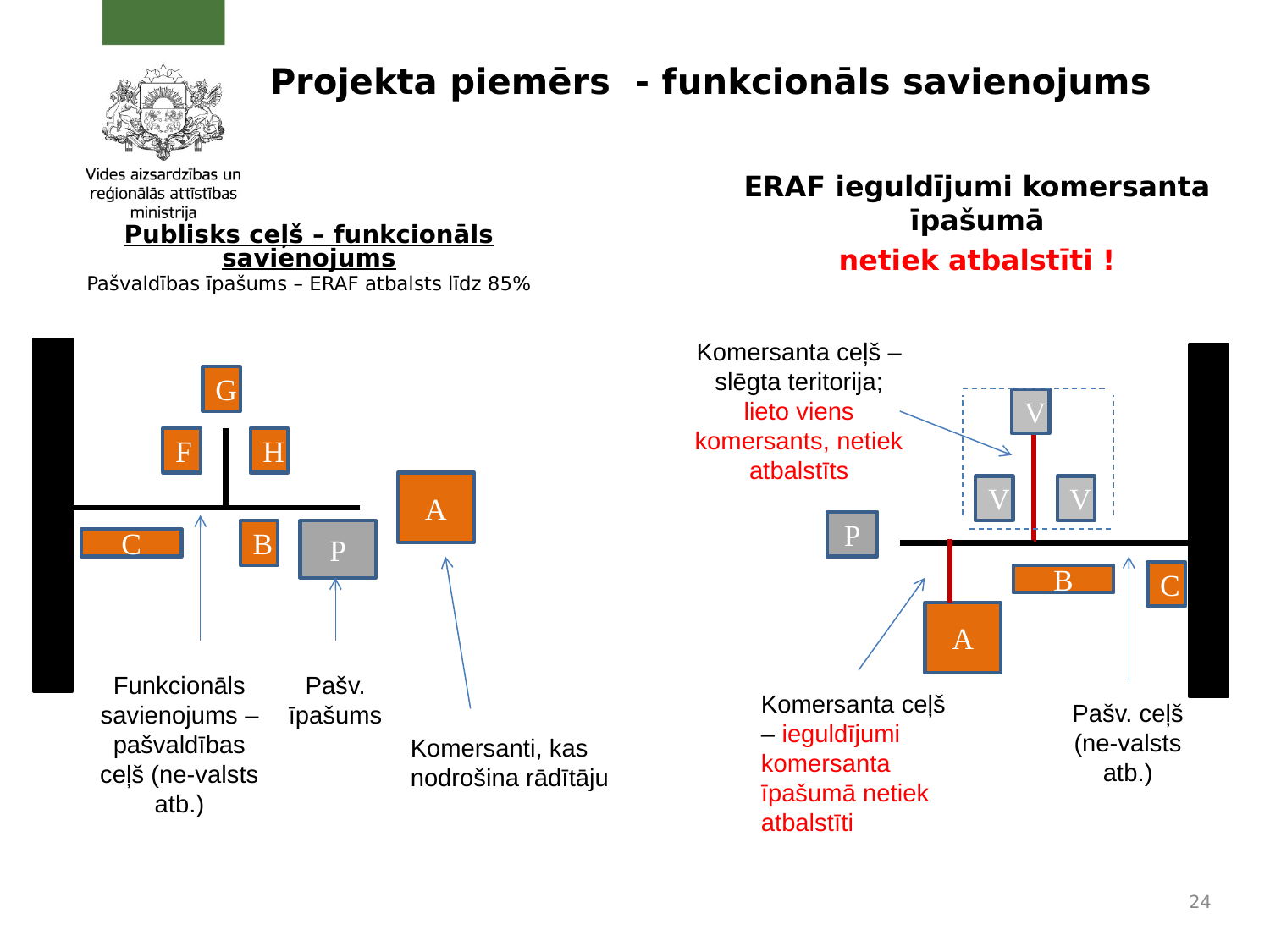

# Projekta piemērs  - funkcionāls savienojums
ERAF ieguldījumi komersanta īpašumā
netiek atbalstīti !
Publisks ceļš – funkcionāls savienojums
Pašvaldības īpašums – ERAF atbalsts līdz 85%
Komersanta ceļš – slēgta teritorija; lieto viens komersants, netiek atbalstīts

G
V
F
H
A
V
V
P
B
P
C
C
B
A
Funkcionāls savienojums – pašvaldības ceļš (ne-valsts atb.)
Pašv. īpašums
Komersanta ceļš – ieguldījumi komersanta īpašumā netiek atbalstīti
Pašv. ceļš (ne-valsts atb.)

Komersanti, kas nodrošina rādītāju
24